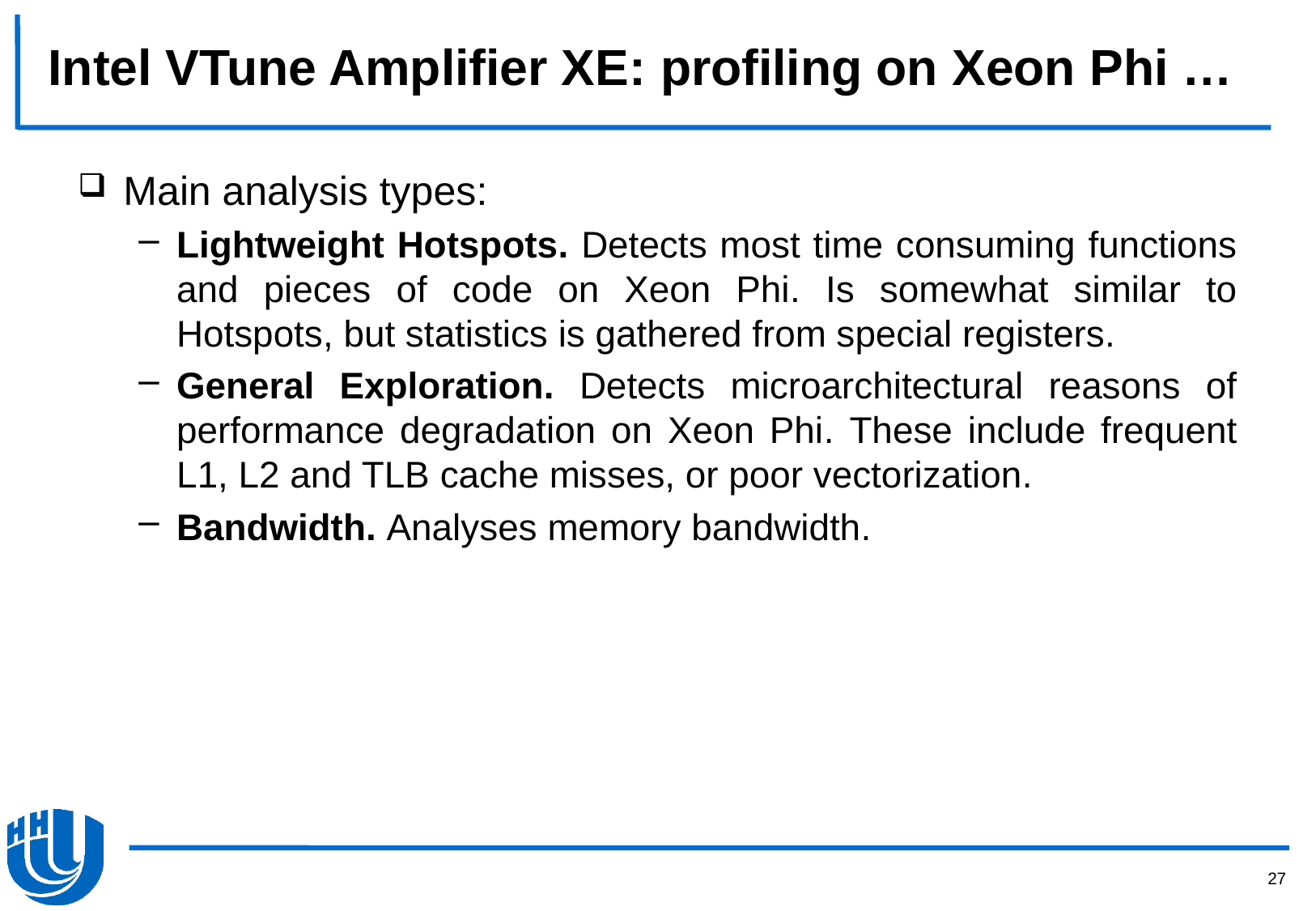

# Intel VTune Amplifier XE: profiling on Xeon Phi …
Main analysis types:
Lightweight Hotspots. Detects most time consuming functions and pieces of code on Xeon Phi. Is somewhat similar to Hotspots, but statistics is gathered from special registers.
General Exploration. Detects microarchitectural reasons of performance degradation on Xeon Phi. These include frequent L1, L2 and TLB cache misses, or poor vectorization.
Bandwidth. Analyses memory bandwidth.
27